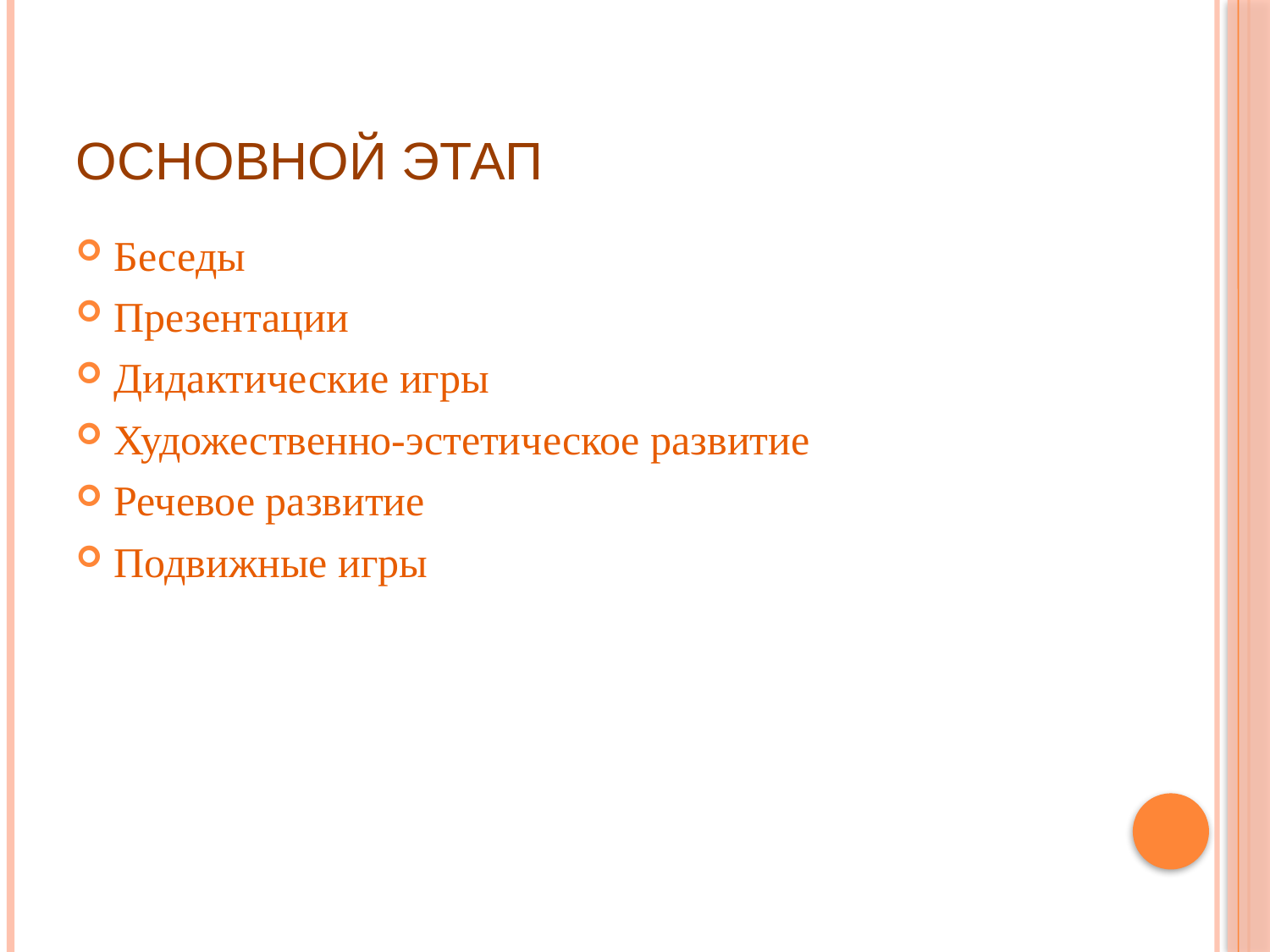

# Основной этап
Беседы
Презентации
Дидактические игры
Художественно-эстетическое развитие
Речевое развитие
Подвижные игры